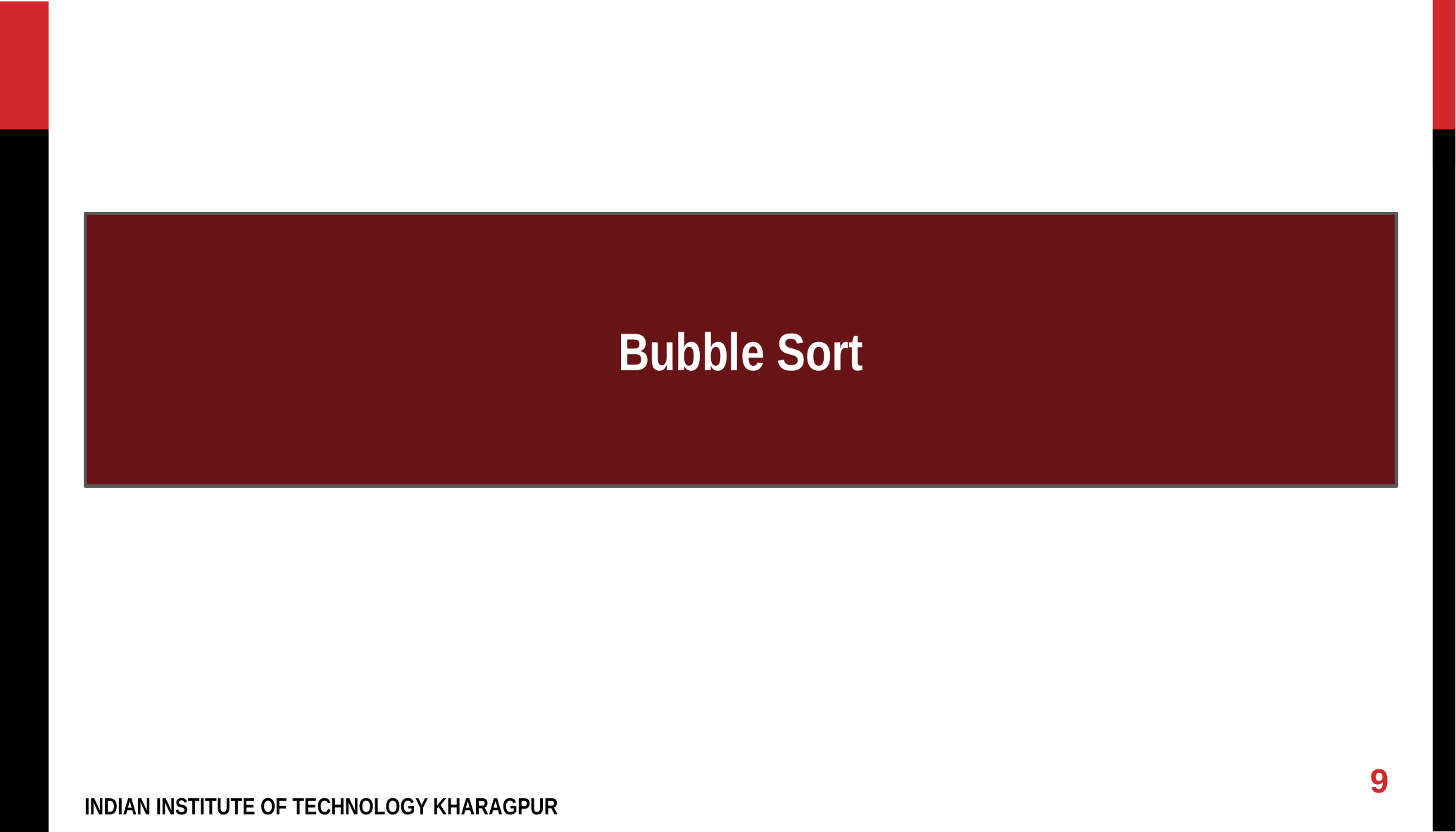

Bubble Sort
9
INDIAN INSTITUTE OF TECHNOLOGY KHARAGPUR